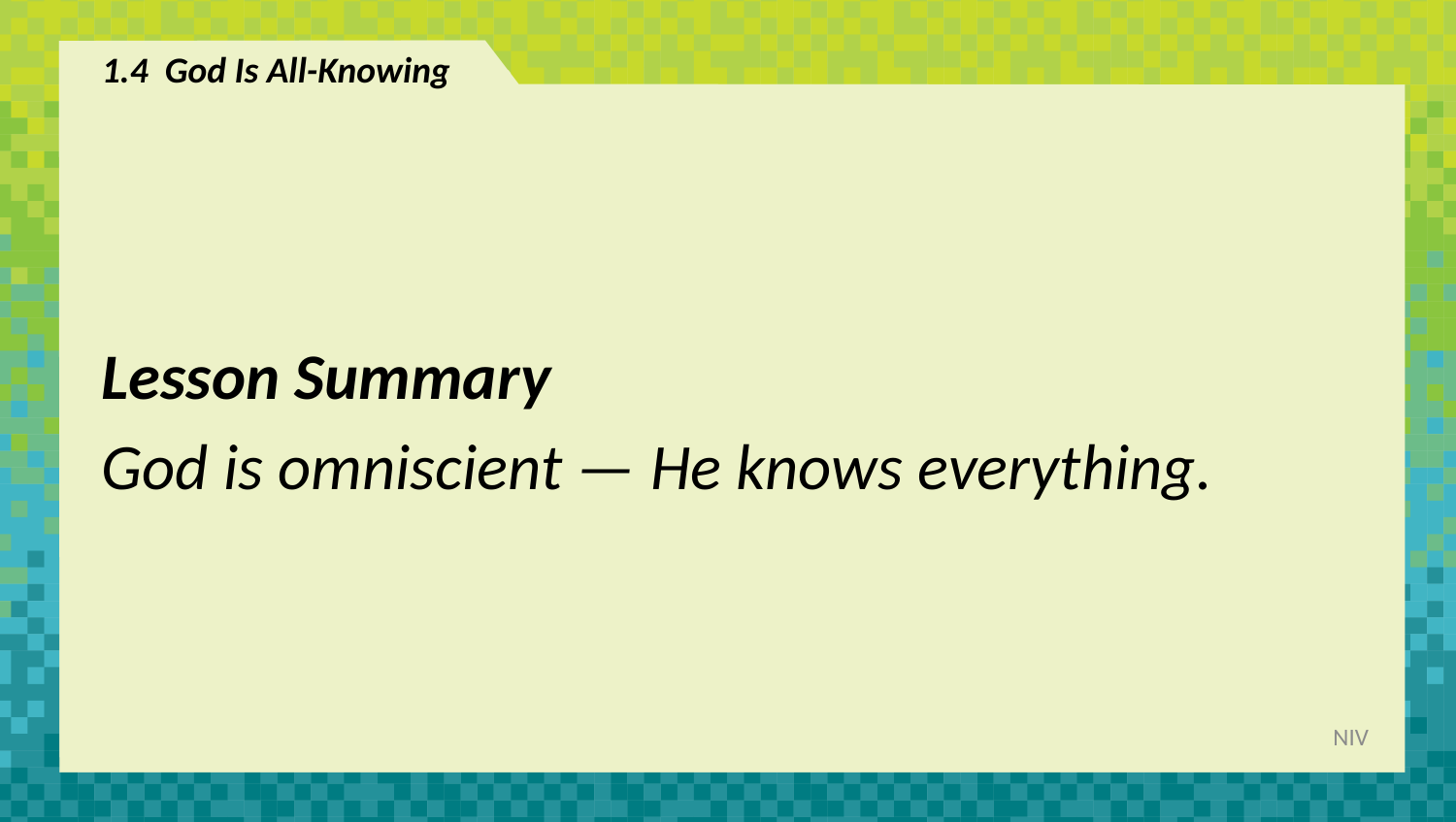

# 1.4  God Is All-Knowing
Lesson Summary
God is omniscient — He knows everything.
NIV